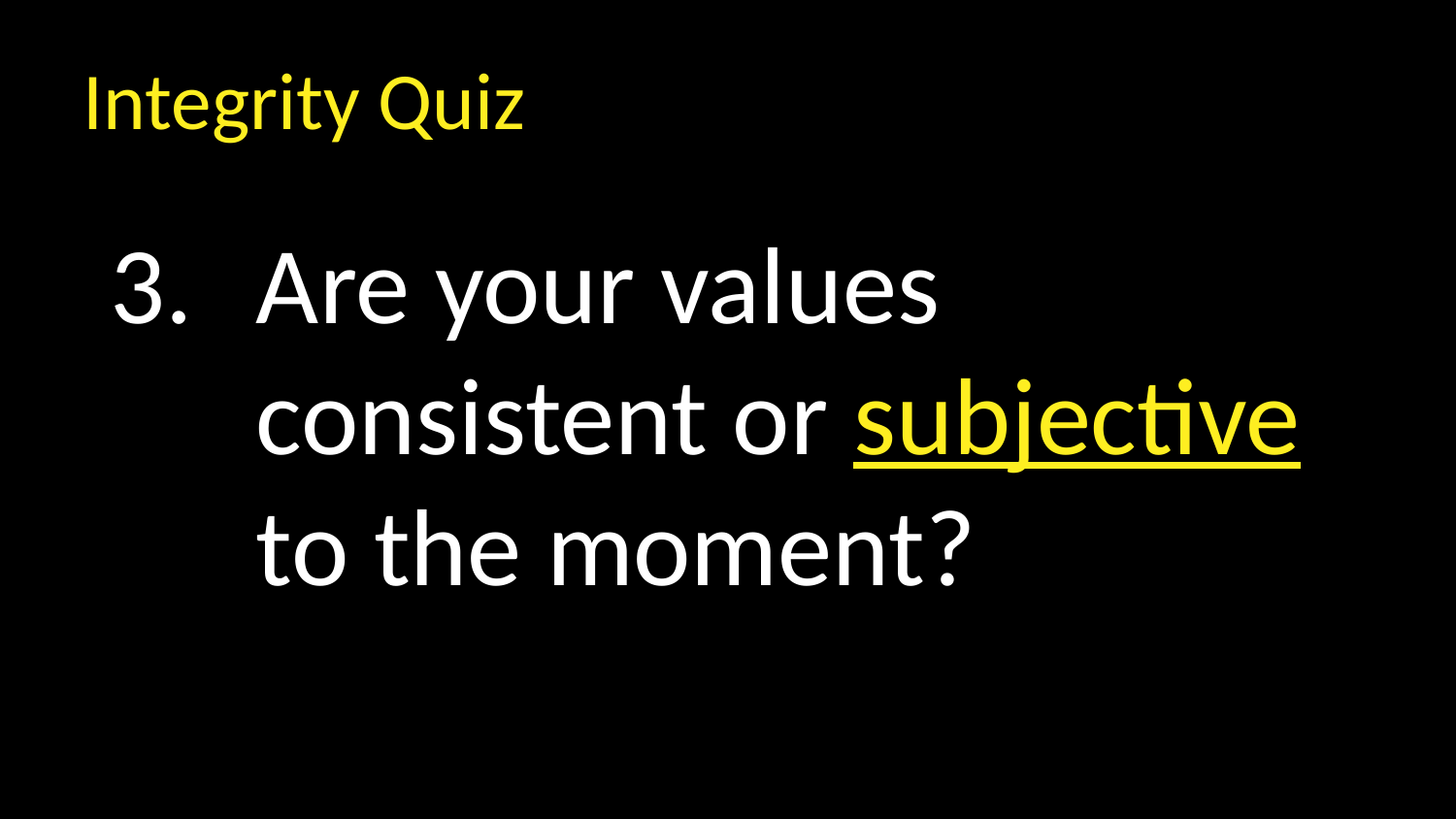

Integrity Quiz
Are your values consistent or subjective to the moment?